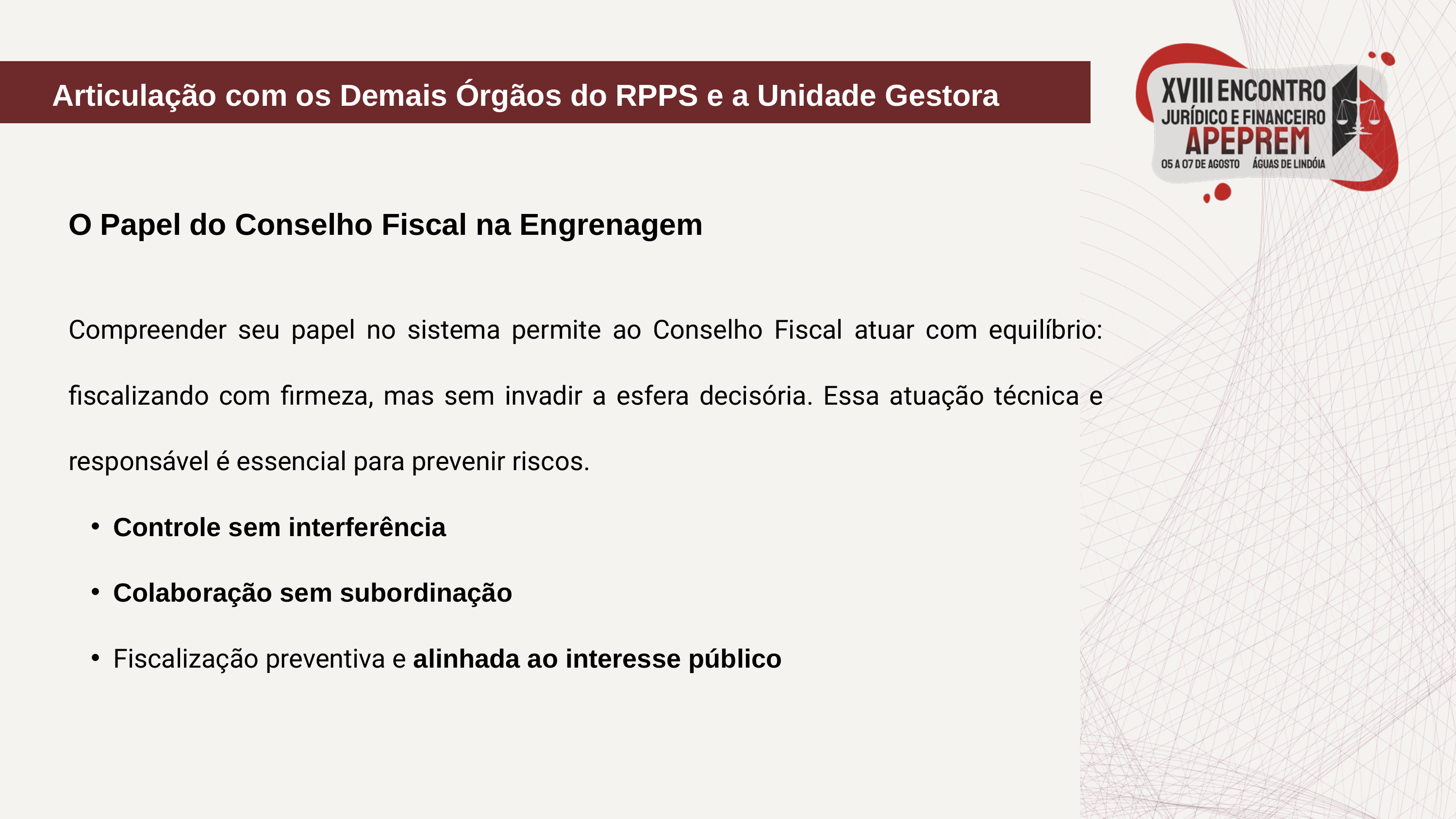

Articulação com os Demais Órgãos do RPPS e a Unidade Gestora
O Papel do Conselho Fiscal na Engrenagem
Compreender seu papel no sistema permite ao Conselho Fiscal atuar com equilíbrio: fiscalizando com firmeza, mas sem invadir a esfera decisória. Essa atuação técnica e responsável é essencial para prevenir riscos.
Controle sem interferência
Colaboração sem subordinação
Fiscalização preventiva e alinhada ao interesse público